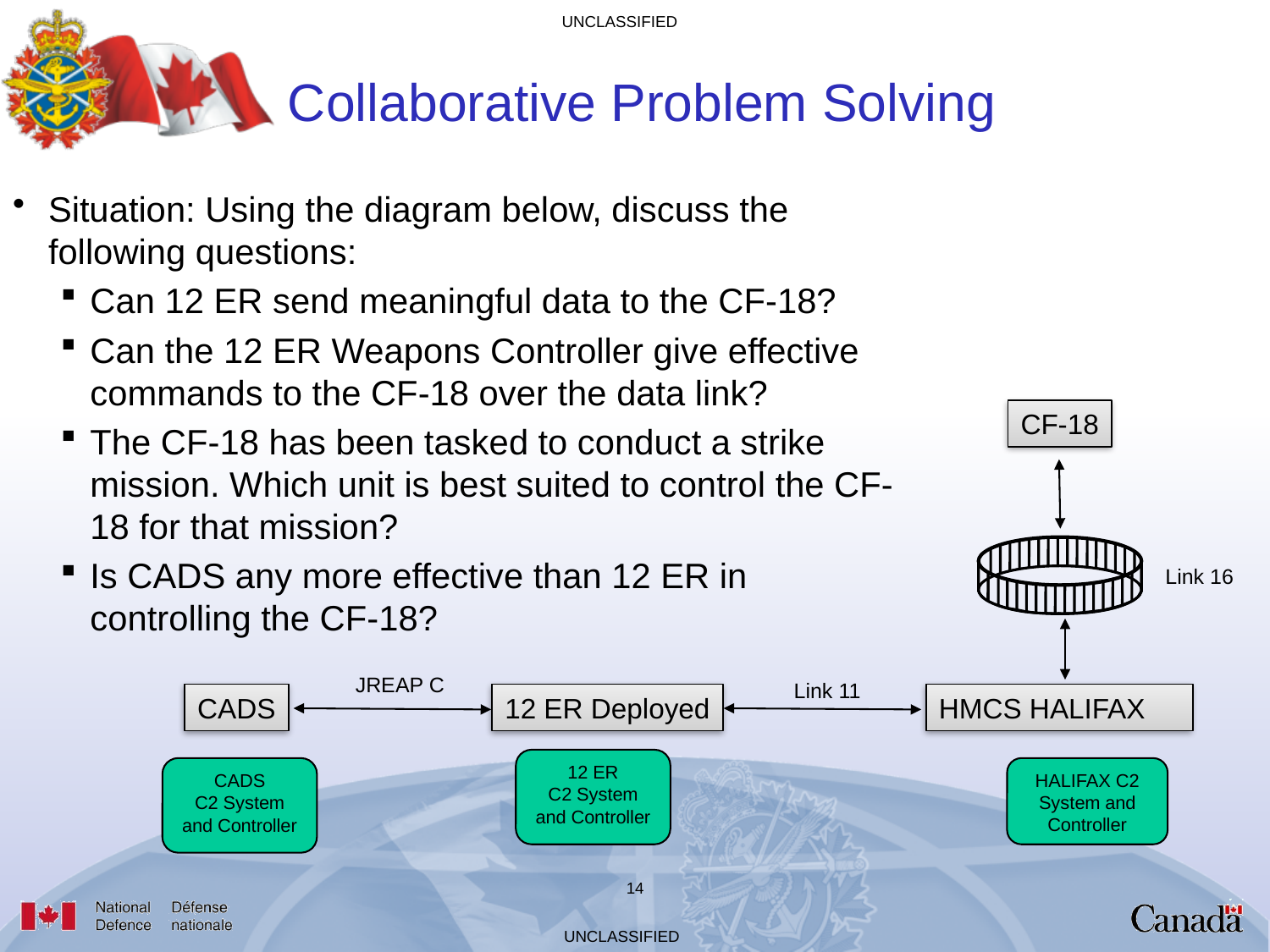

# Collaborative Problem Solving
Situation: Using the diagram below, discuss the following questions:
Can 12 ER send meaningful data to the CF-18?
Can the 12 ER Weapons Controller give effective commands to the CF-18 over the data link?
The CF-18 has been tasked to conduct a strike mission. Which unit is best suited to control the CF-18 for that mission?
Is CADS any more effective than 12 ER in controlling the CF-18?

CF-18

Link 16
JREAP C
Link 11
CADS
12 ER Deployed
HMCS HALIFAX
12 ER
C2 System and Controller
CADS
C2 System and Controller
HALIFAX C2 System and Controller